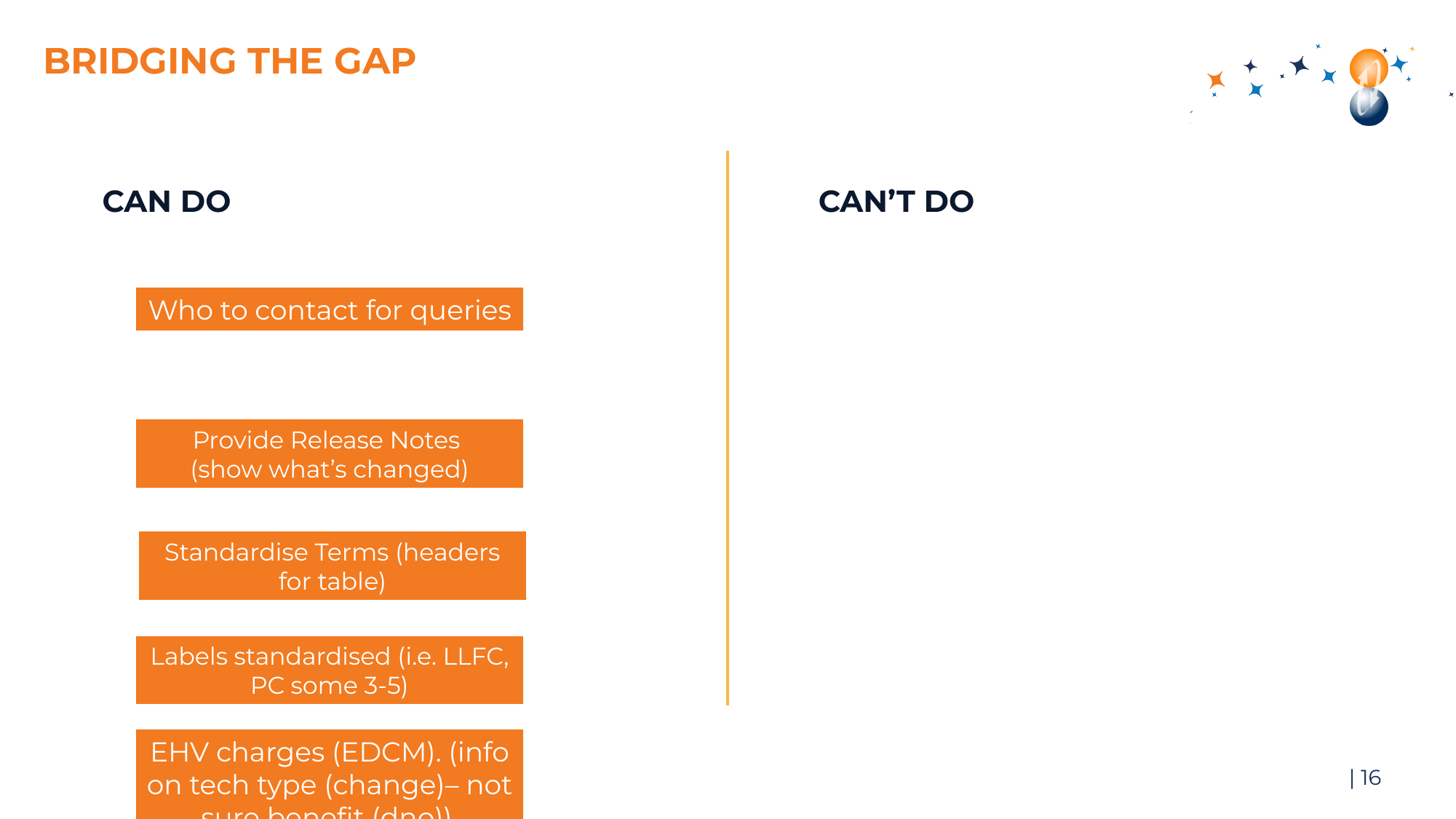

# BRIDGING THE GAP
CAN DO

CAN’T DO
Who to contact for queries
Provide Release Notes
(show what’s changed)
Standardise Terms (headers for table)
Labels standardised (i.e. LLFC, PC some 3-5)
EHV charges (EDCM). (info on tech type (change)– not sure benefit (dno)). Confidential not published